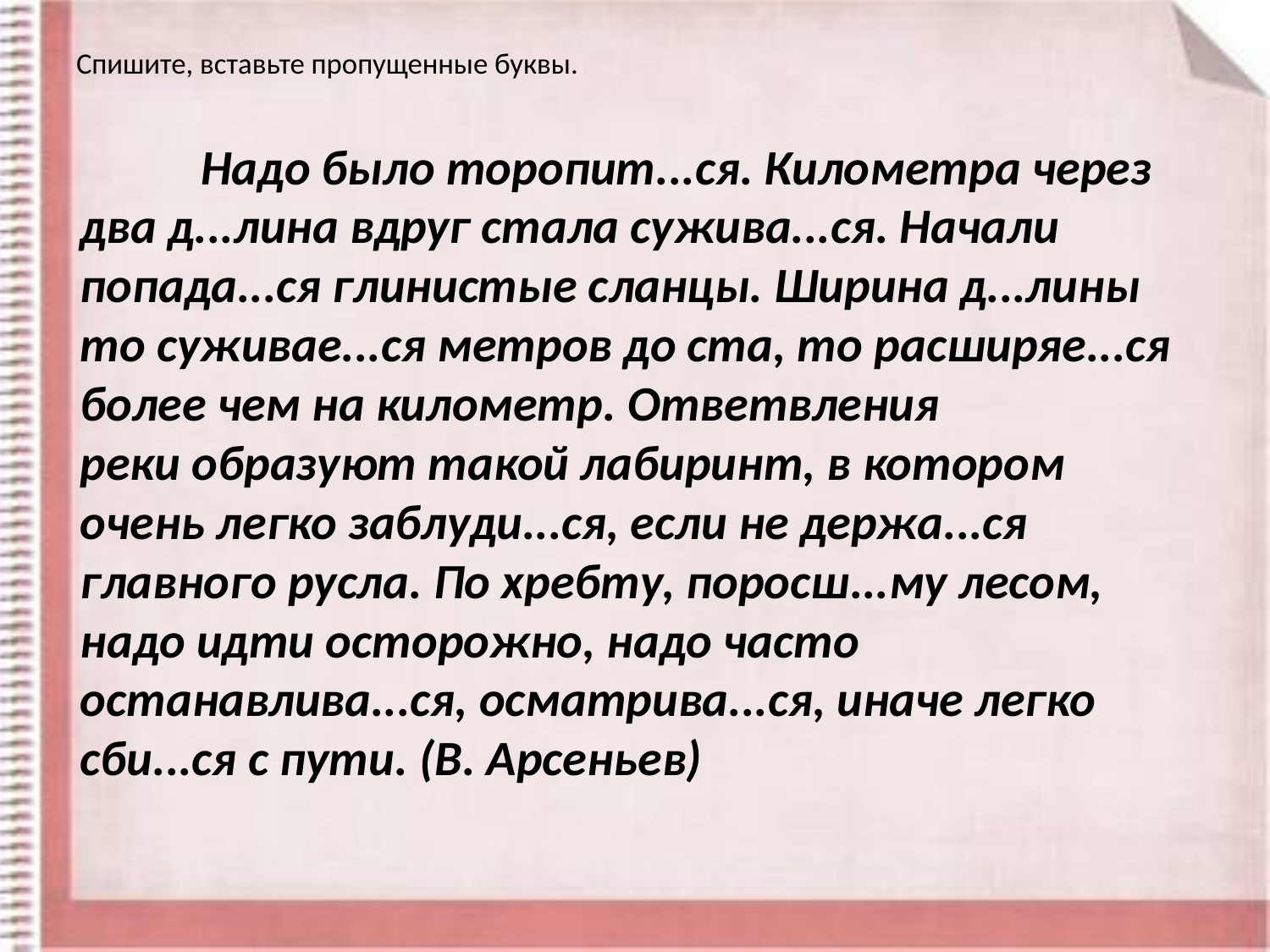

# Спишите, вставьте пропущенные буквы.
               Надо было торопит...ся. Километра через два д...лина вдруг стала сужива...ся. Начали попада...ся глинистые сланцы. Ширина д...лины то суживае...ся метров до ста, то расширяе...ся более чем на километр. Ответвления реки образуют такой лабиринт, в котором очень легко заблуди...ся, если не держа...ся главного русла. По хребту, поросш...му лесом, надо идти осторожно, надо часто останавлива...ся, осматрива...ся, иначе легко сби...ся с пути. (В. Арсеньев)